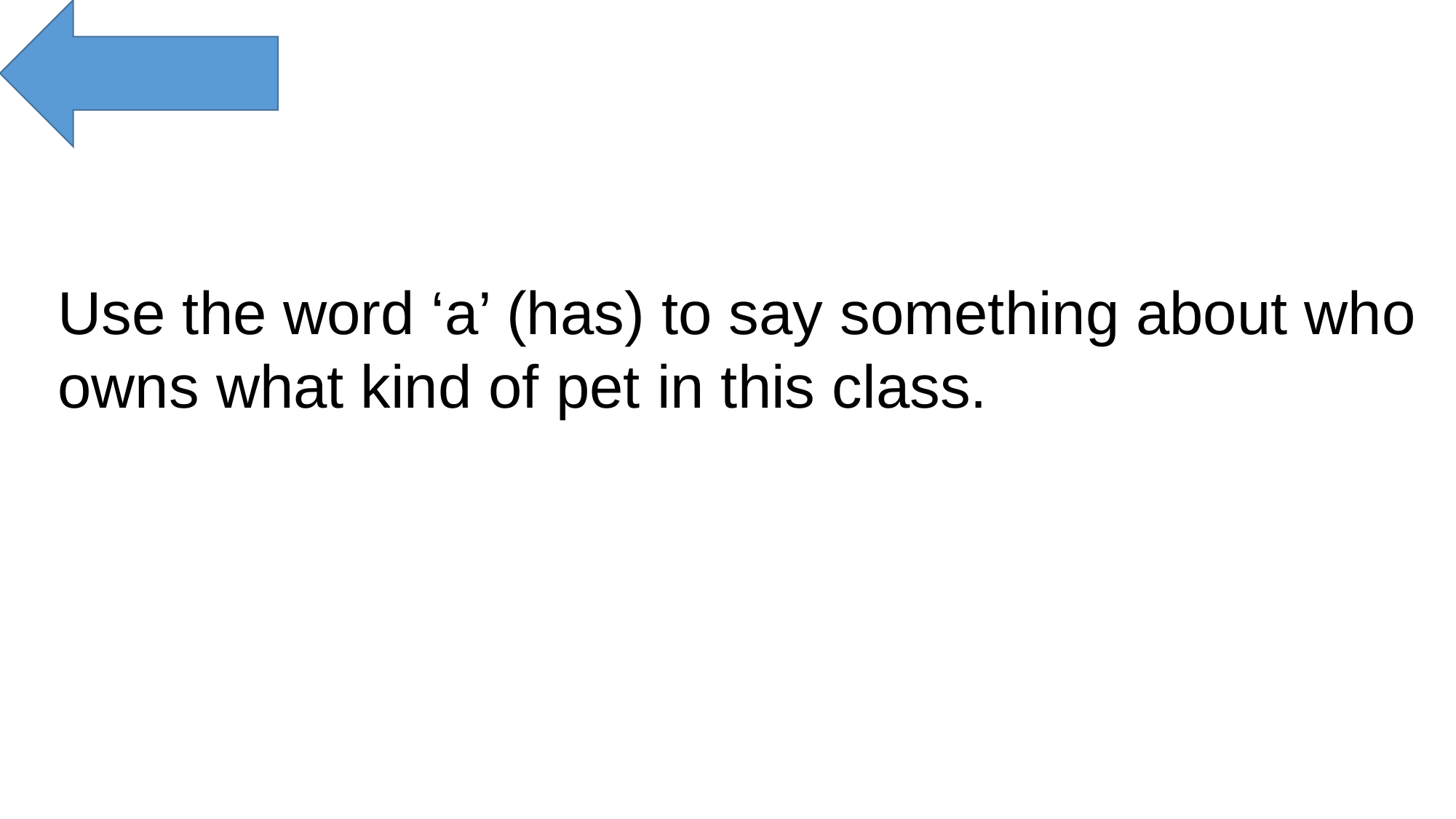

Use the word ‘a’ (has) to say something about who owns what kind of pet in this class.